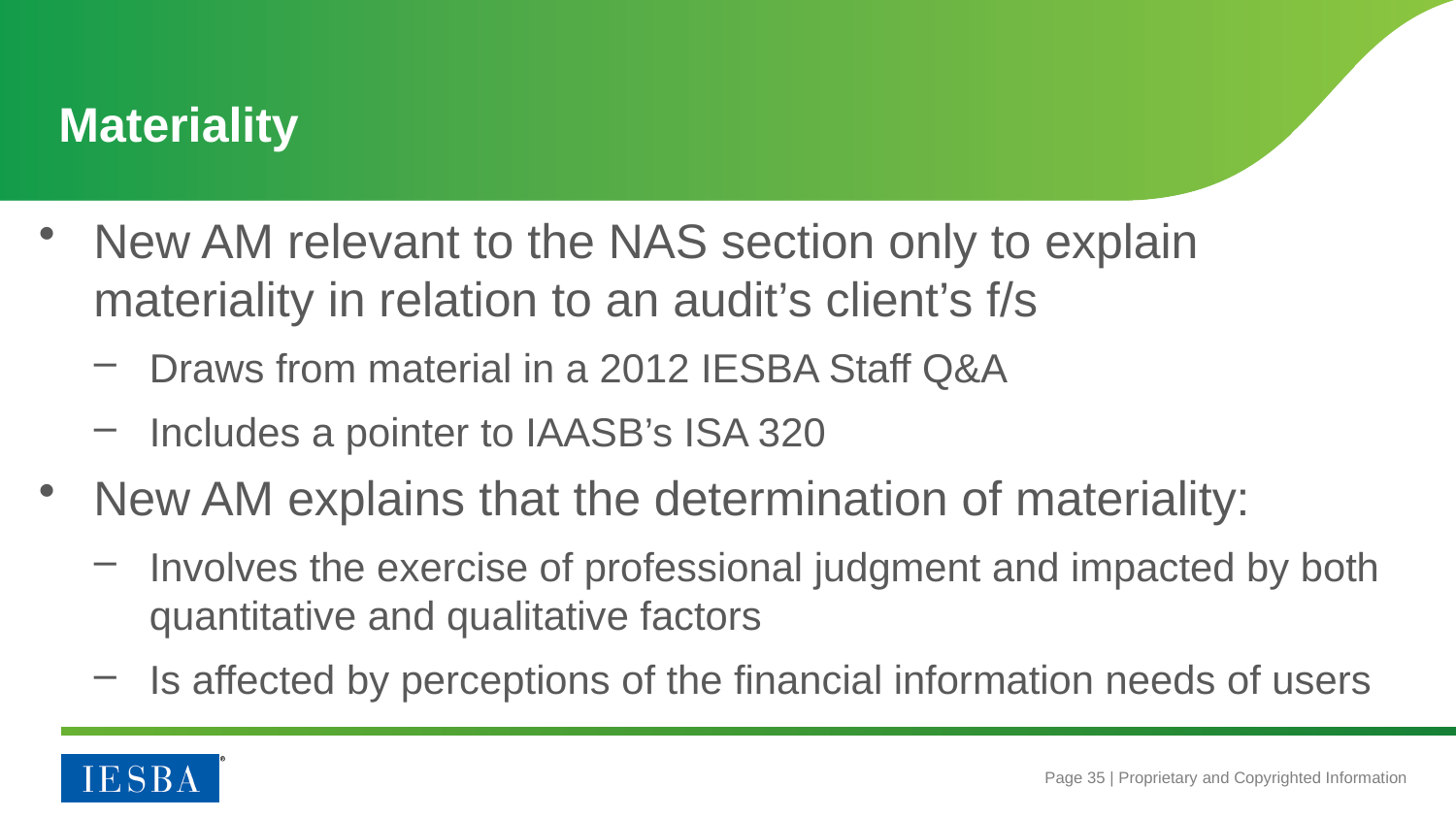

# Materiality
New AM relevant to the NAS section only to explain materiality in relation to an audit’s client’s f/s
Draws from material in a 2012 IESBA Staff Q&A
Includes a pointer to IAASB’s ISA 320
New AM explains that the determination of materiality:
Involves the exercise of professional judgment and impacted by both quantitative and qualitative factors
Is affected by perceptions of the financial information needs of users